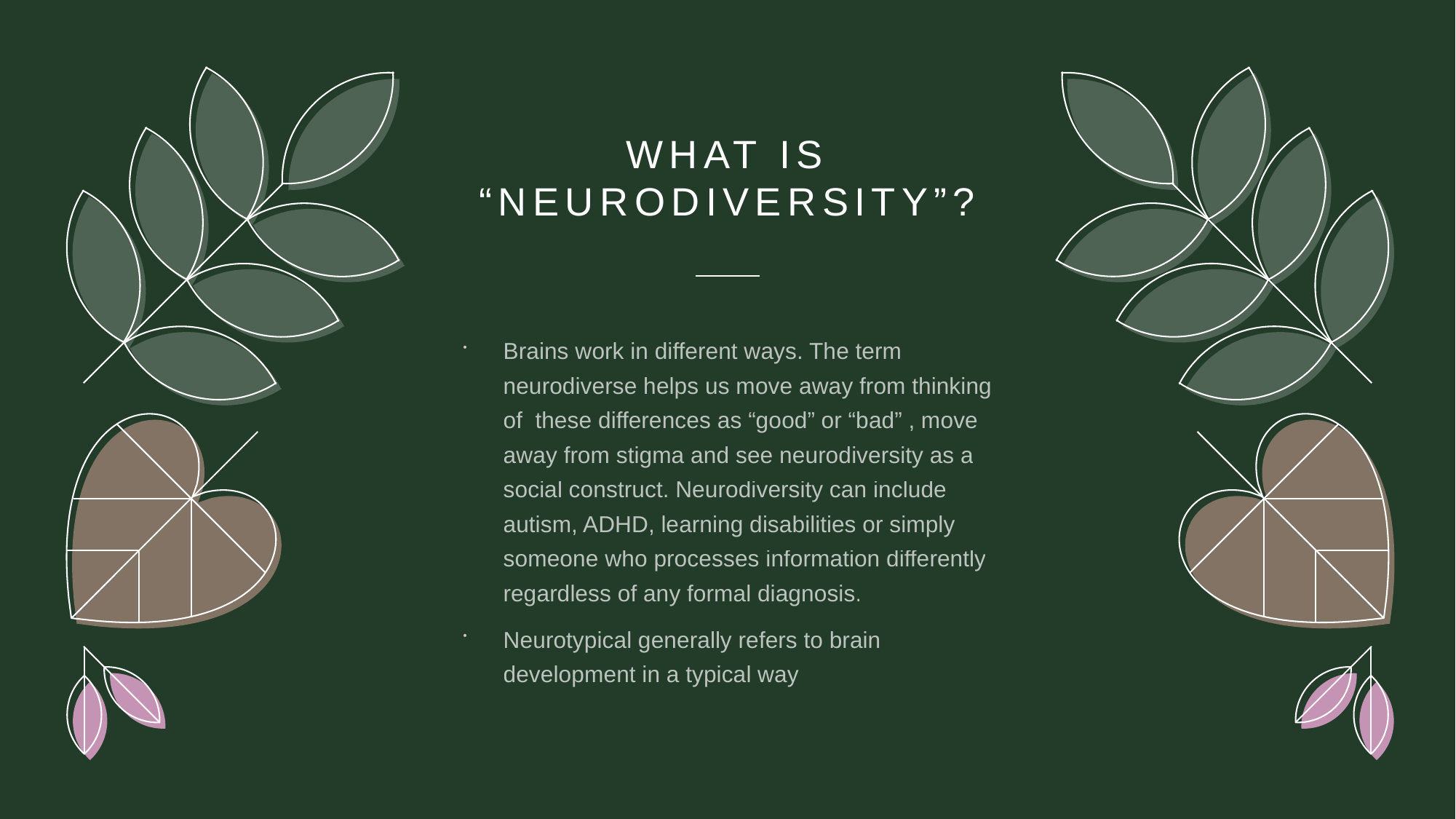

# What is “neurodiversity”?
Brains work in different ways. The term neurodiverse helps us move away from thinking of  these differences as “good” or “bad” , move away from stigma and see neurodiversity as a social construct. Neurodiversity can include autism, ADHD, learning disabilities or simply someone who processes information differently regardless of any formal diagnosis.
Neurotypical generally refers to brain development in a typical way